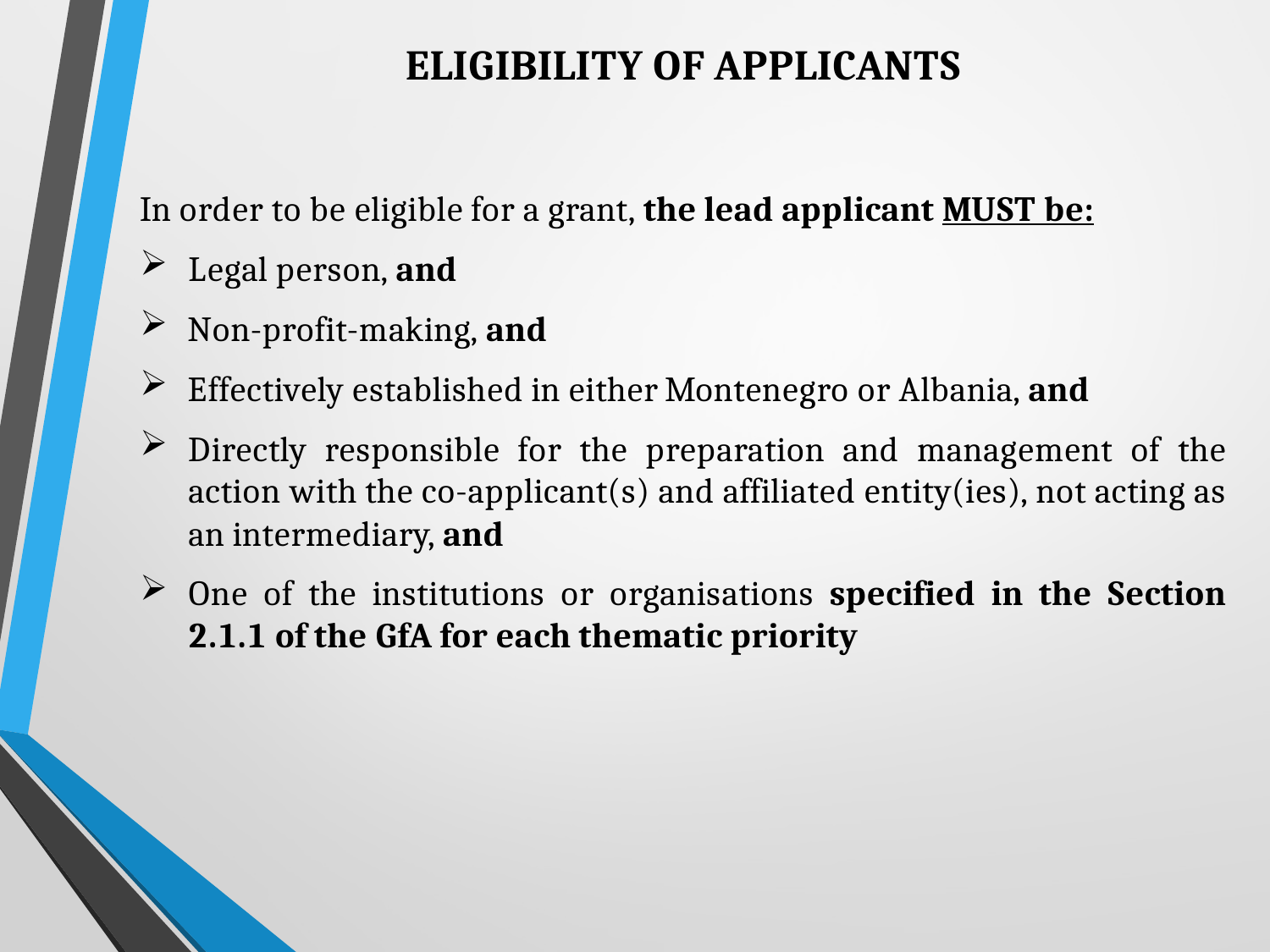

ELIGIBILITY OF APPLICANTS
In order to be eligible for a grant, the lead applicant MUST be:
Legal person, and
Non-profit-making, and
Effectively established in either Montenegro or Albania, and
Directly responsible for the preparation and management of the action with the co-applicant(s) and affiliated entity(ies), not acting as an intermediary, and
One of the institutions or organisations specified in the Section 2.1.1 of the GfA for each thematic priority